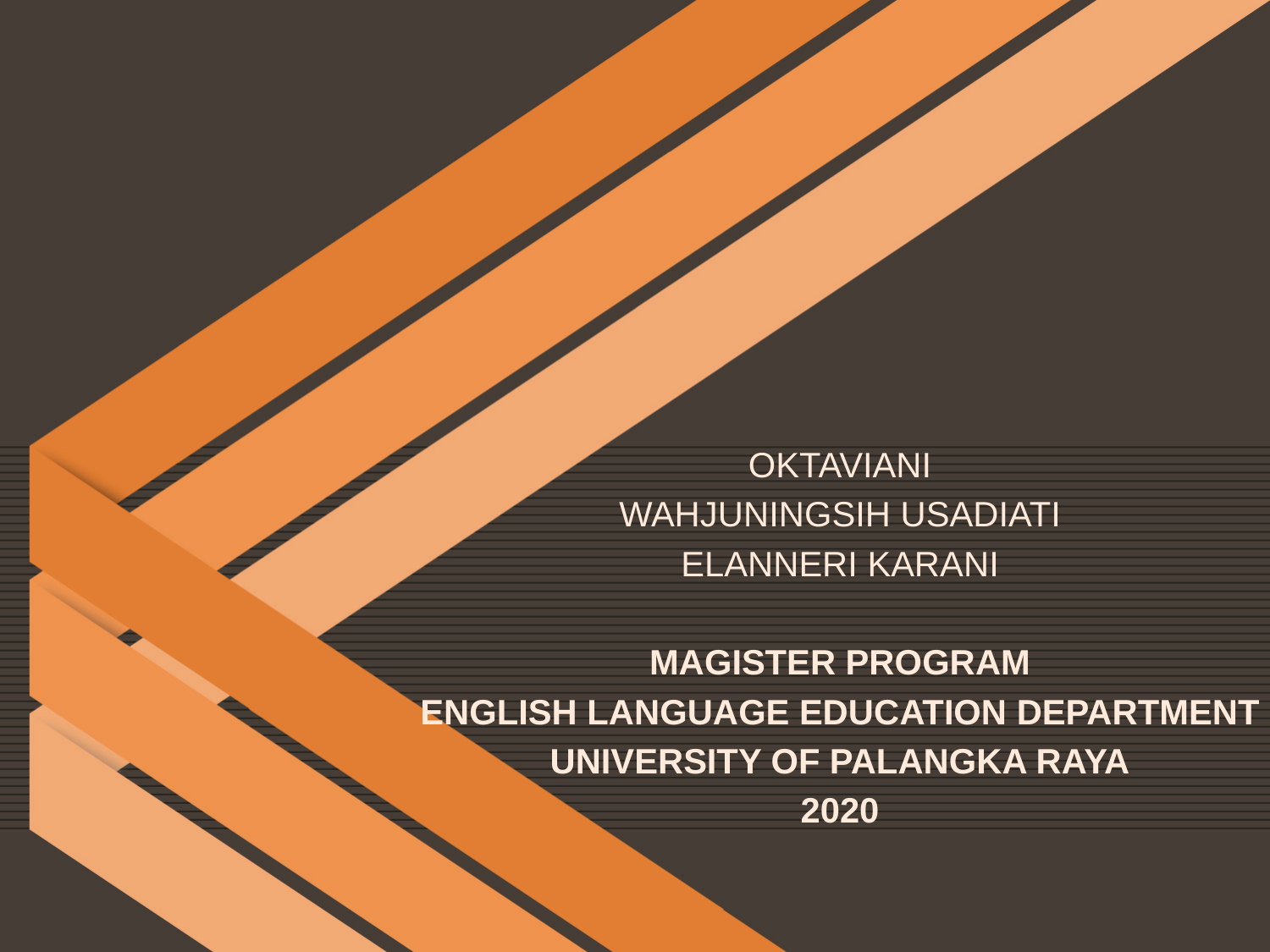

OKTAVIANI
WAHJUNINGSIH USADIATI
ELANNERI KARANI

MAGISTER PROGRAM
ENGLISH LANGUAGE EDUCATION DEPARTMENT
UNIVERSITY OF PALANGKA RAYA
2020